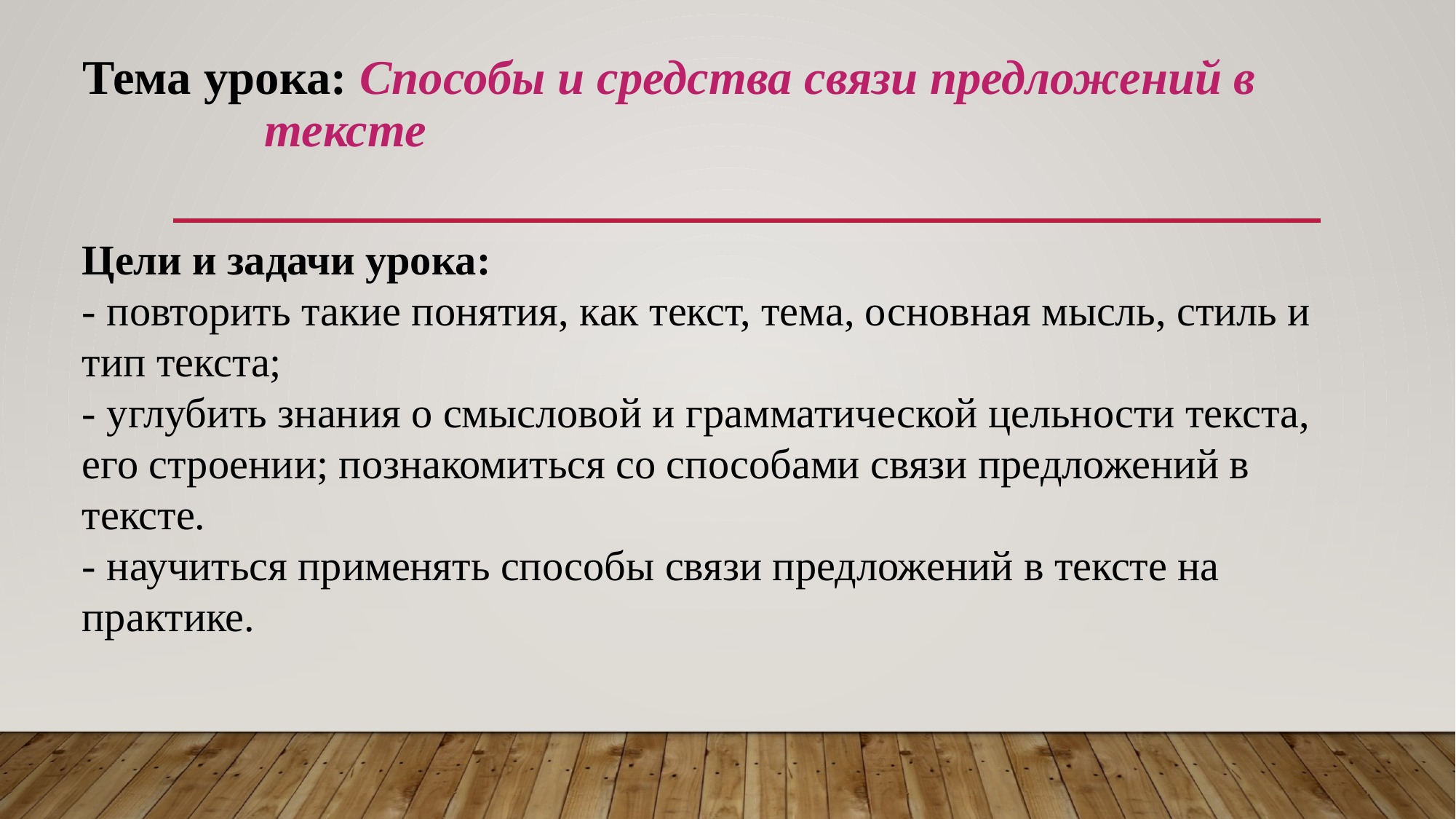

# Тема урока: Способы и средства связи предложений в 		      тексте
Цели и задачи урока:
- повторить такие понятия, как текст, тема, основная мысль, стиль и тип текста;
- углубить знания о смысловой и грамматической цельности текста, его строении; познакомиться со способами связи предложений в тексте.
- научиться применять способы связи предложений в тексте на практике.